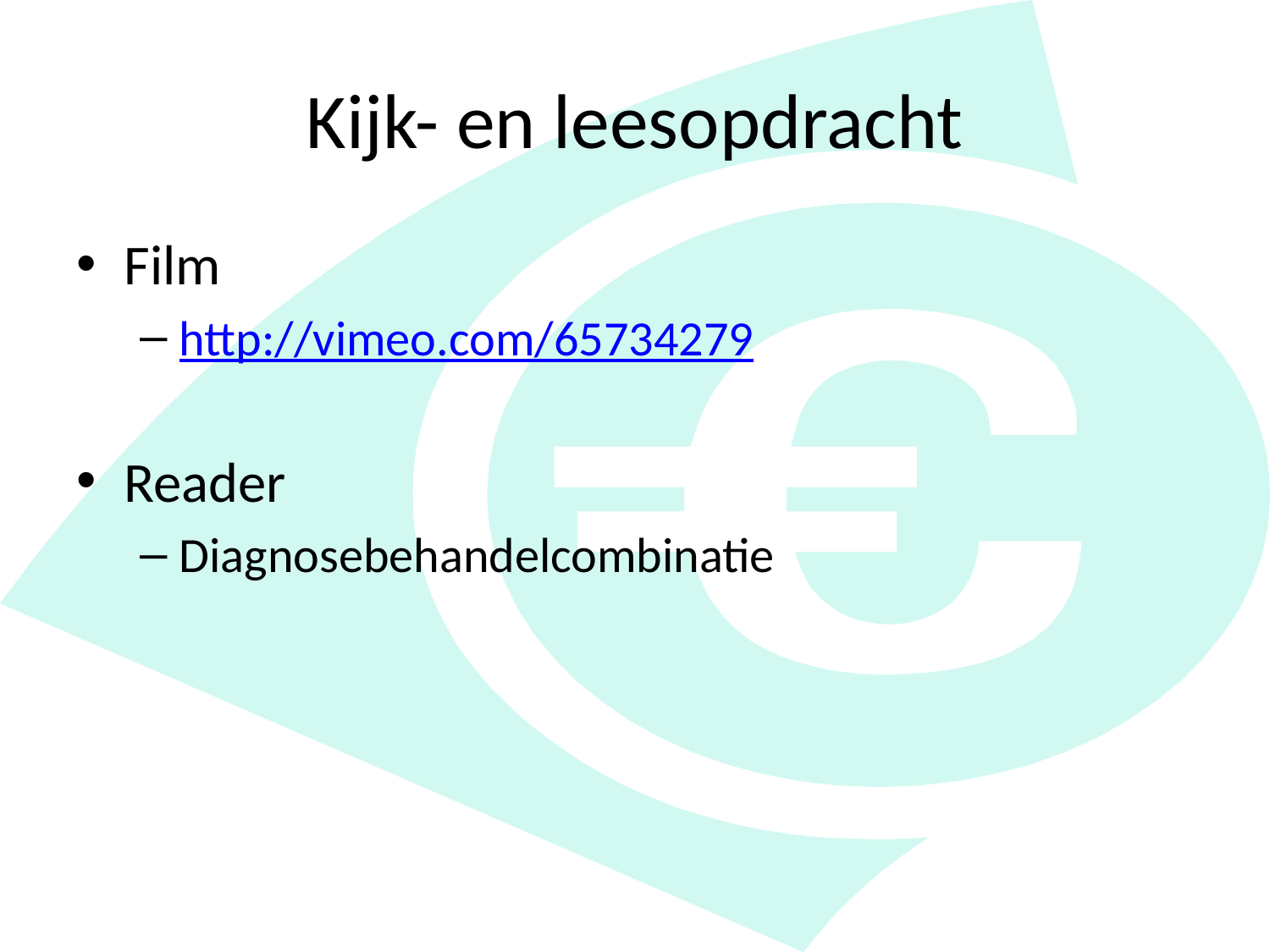

# Kijk- en leesopdracht
Film
http://vimeo.com/65734279

Reader
Diagnosebehandelcombinatie